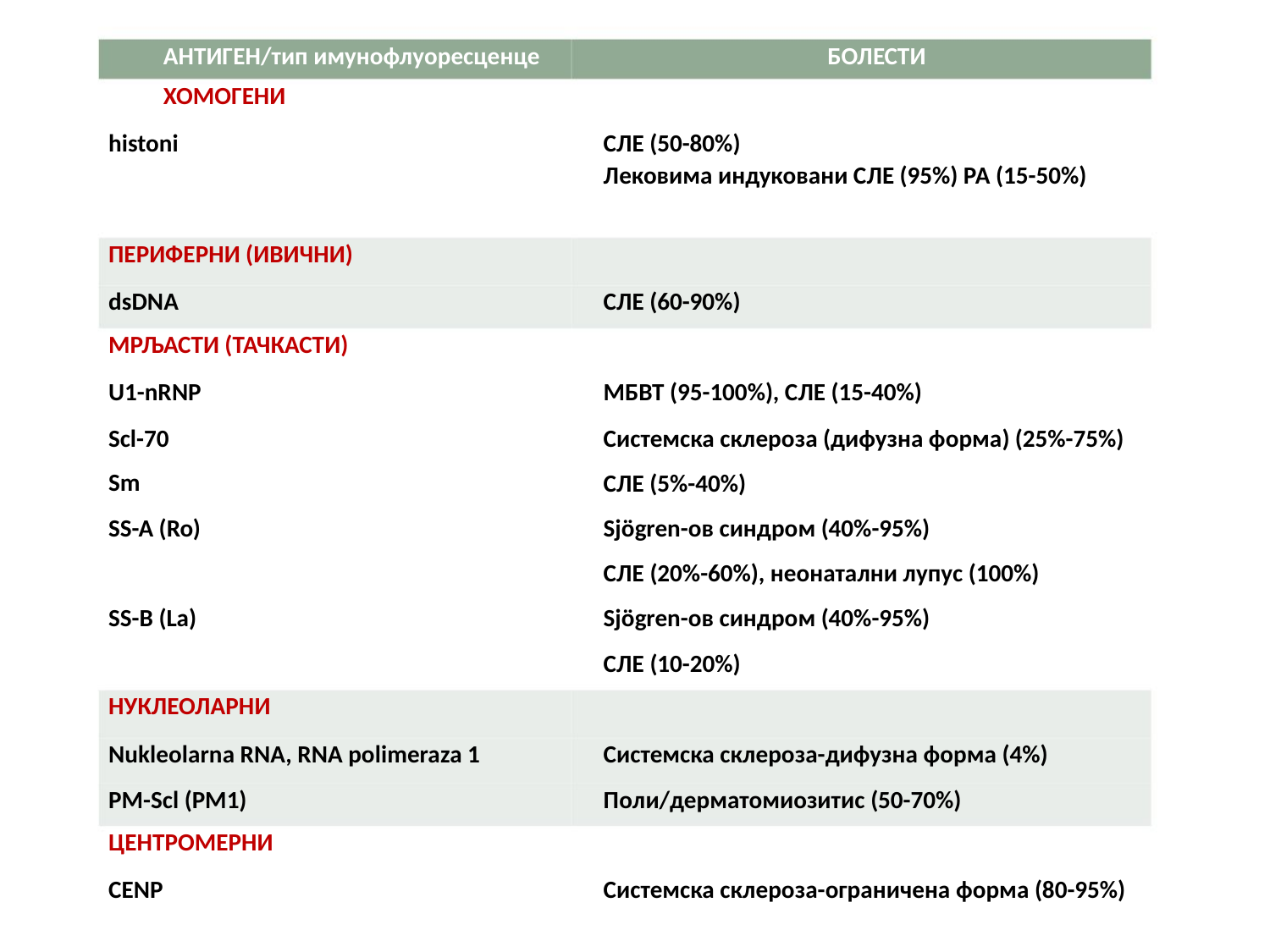

АНТИГЕН/тип имунофлуоресценце
ХОМОГЕНИ
БОЛЕСТИ
histoni
СЛE (50-80%)
Лековима индуковани СЛЕ (95%) РА (15-50%)
ПЕРИФЕРНИ (ИВИЧНИ)
dsDNA
СЛЕ (60-90%)
МРЉАСТИ (ТАЧКАСТИ)
U1-nRNP
Scl-70
MБВТ (95-100%), СЛЕ (15-40%)
Системска склероза (дифузна форма) (25%-75%)
СЛЕ (5%-40%)
Sm
SS-A (Ro)
Sjögren-ов синдром (40%-95%)
СЛЕ (20%-60%), неонатални лупус (100%)
Sjögren-ов синдром (40%-95%)
СЛЕ (10-20%)
SS-B (La)
НУКЛЕОЛАРНИ
Nukleolarna RNA, RNA polimeraza 1
PM-Scl (PM1)
Системска склероза-дифузна форма (4%)
Поли/дерматомиозитис (50-70%)
ЦЕНТРОМЕРНИ
CENP
Системска склероза-ограничена форма (80-95%)